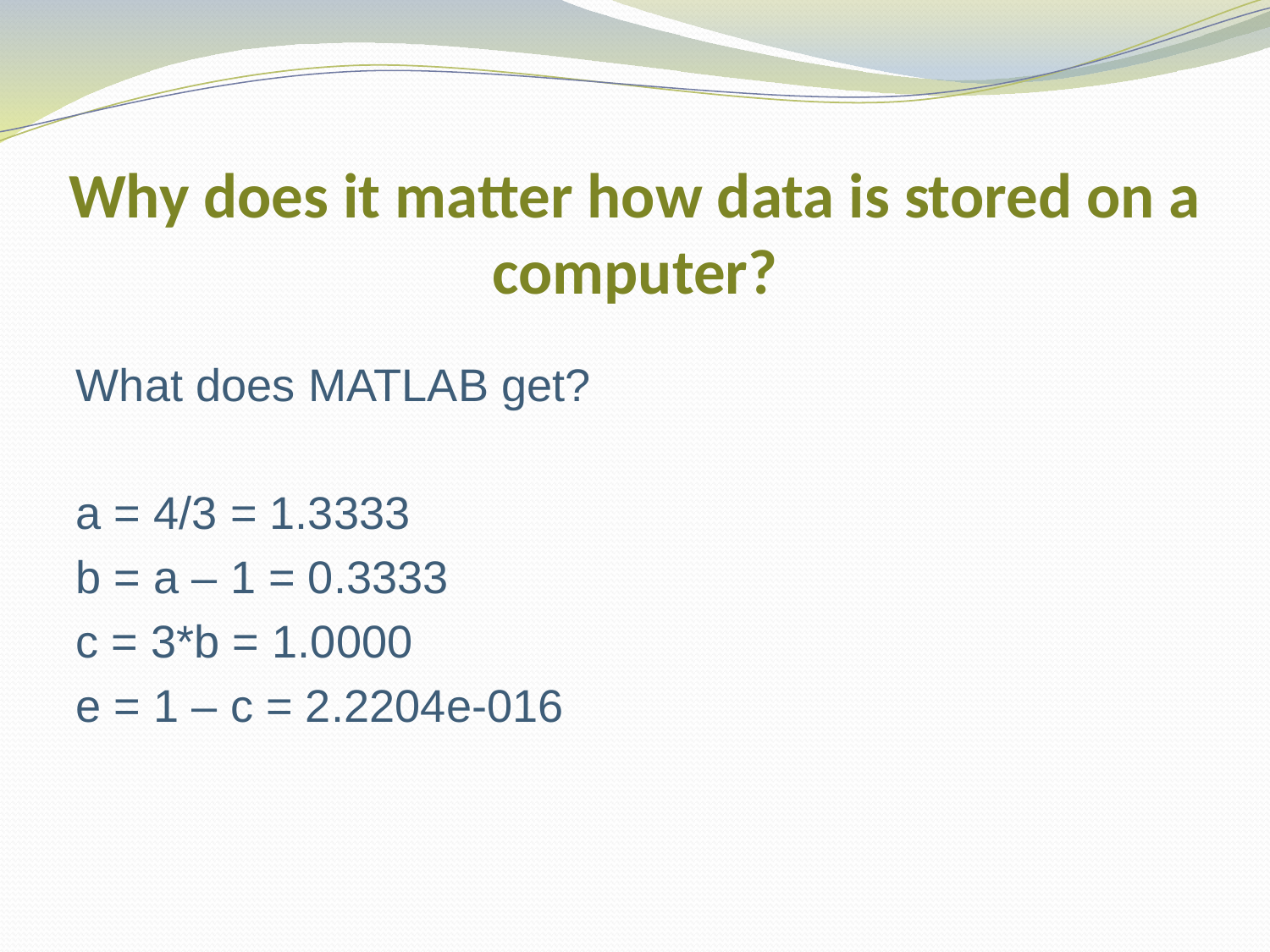

# Why does it matter how data is stored on a computer?
What does MATLAB get?

a = 4/3 = 1.3333
b = a – 1 = 0.3333
c = 3*b = 1.0000
e = 1 – c = 2.2204e-016